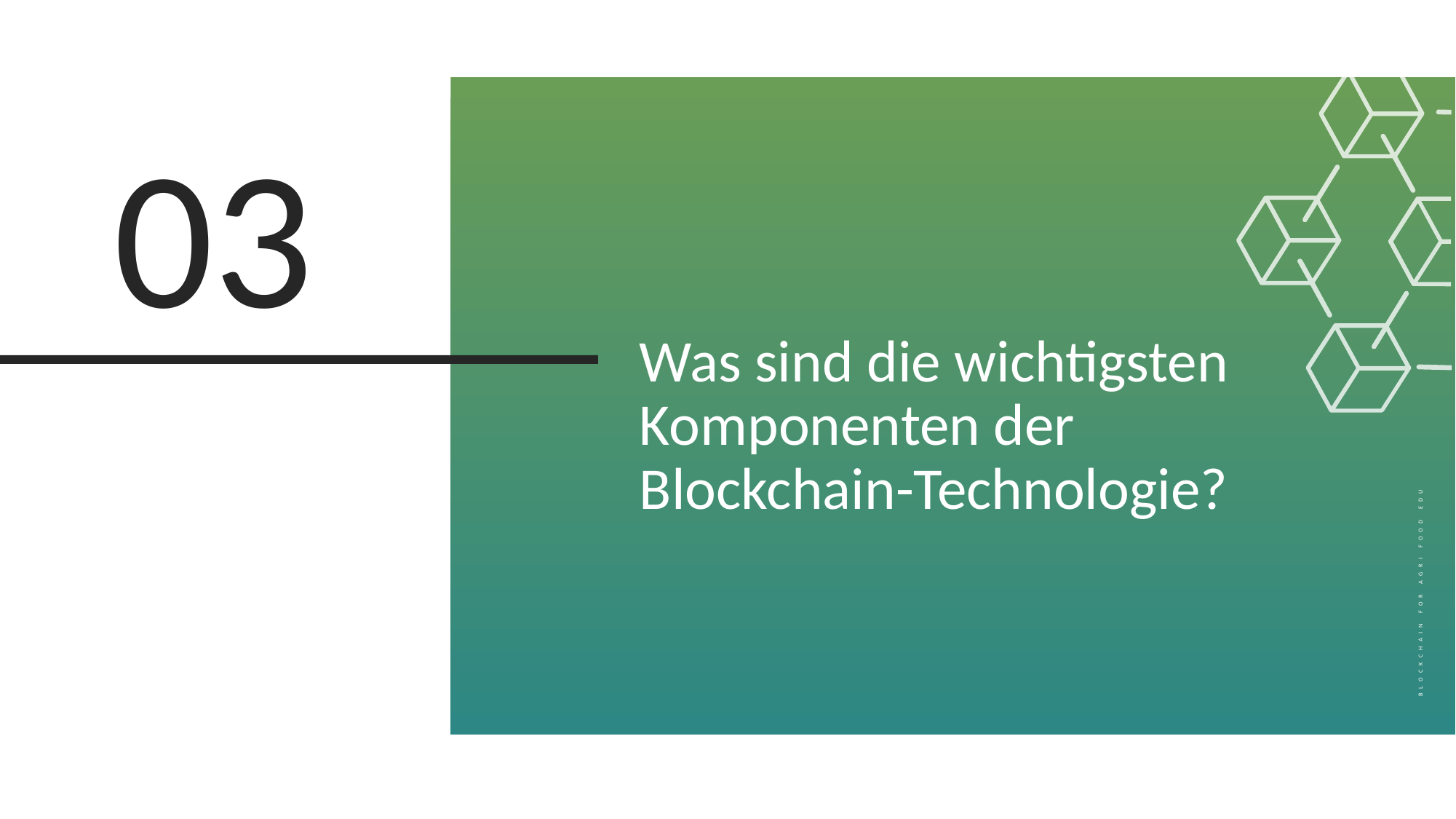

03
Was sind die wichtigsten Komponenten der Blockchain-Technologie?